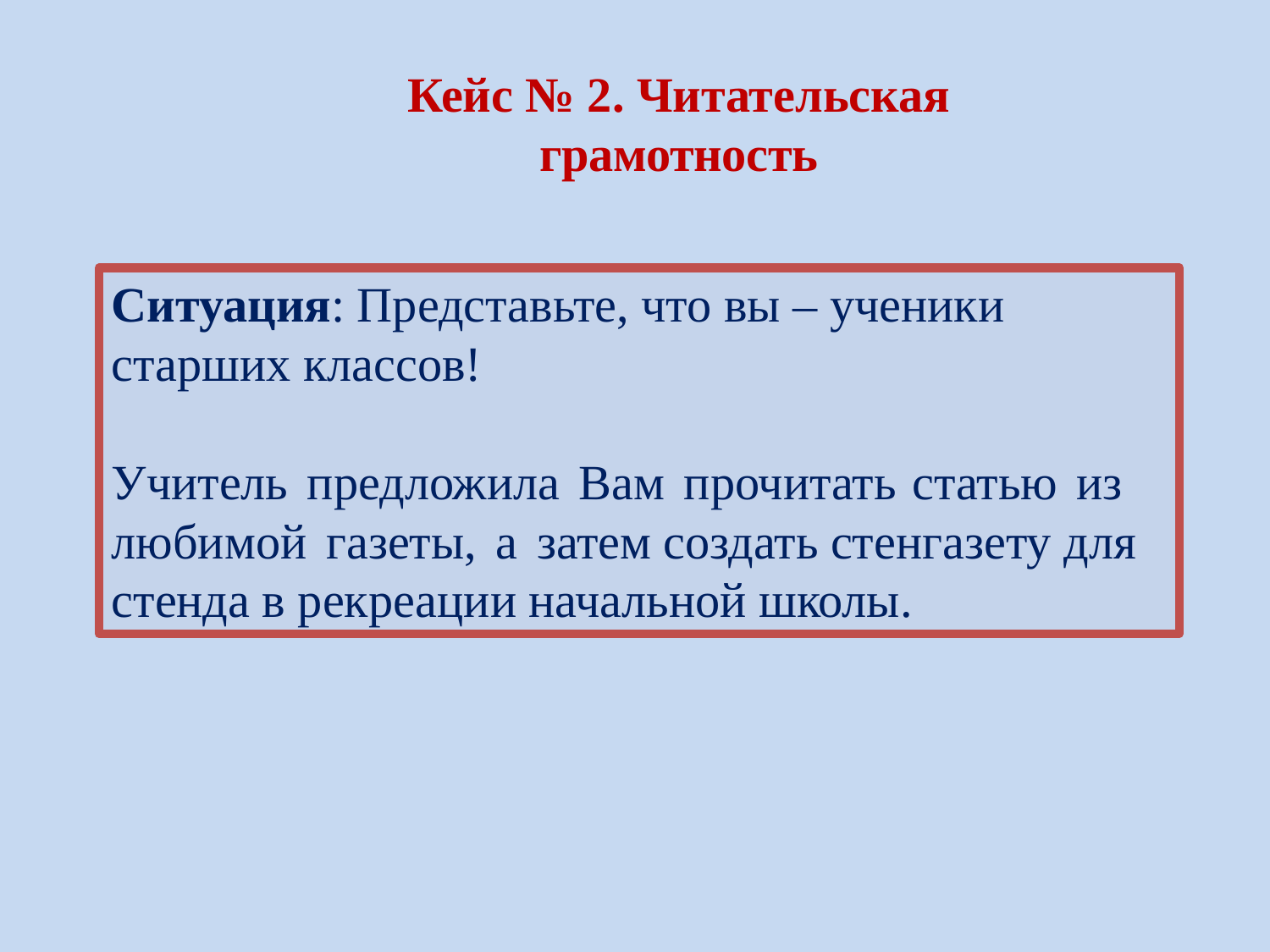

Кейс № 2. Читательская грамотность

Ситуация: Представьте, что вы – ученики

старших классов!

Учитель предложила Вам прочитать статью из любимой газеты, а затем создать стенгазету для стенда в рекреации начальной школы.